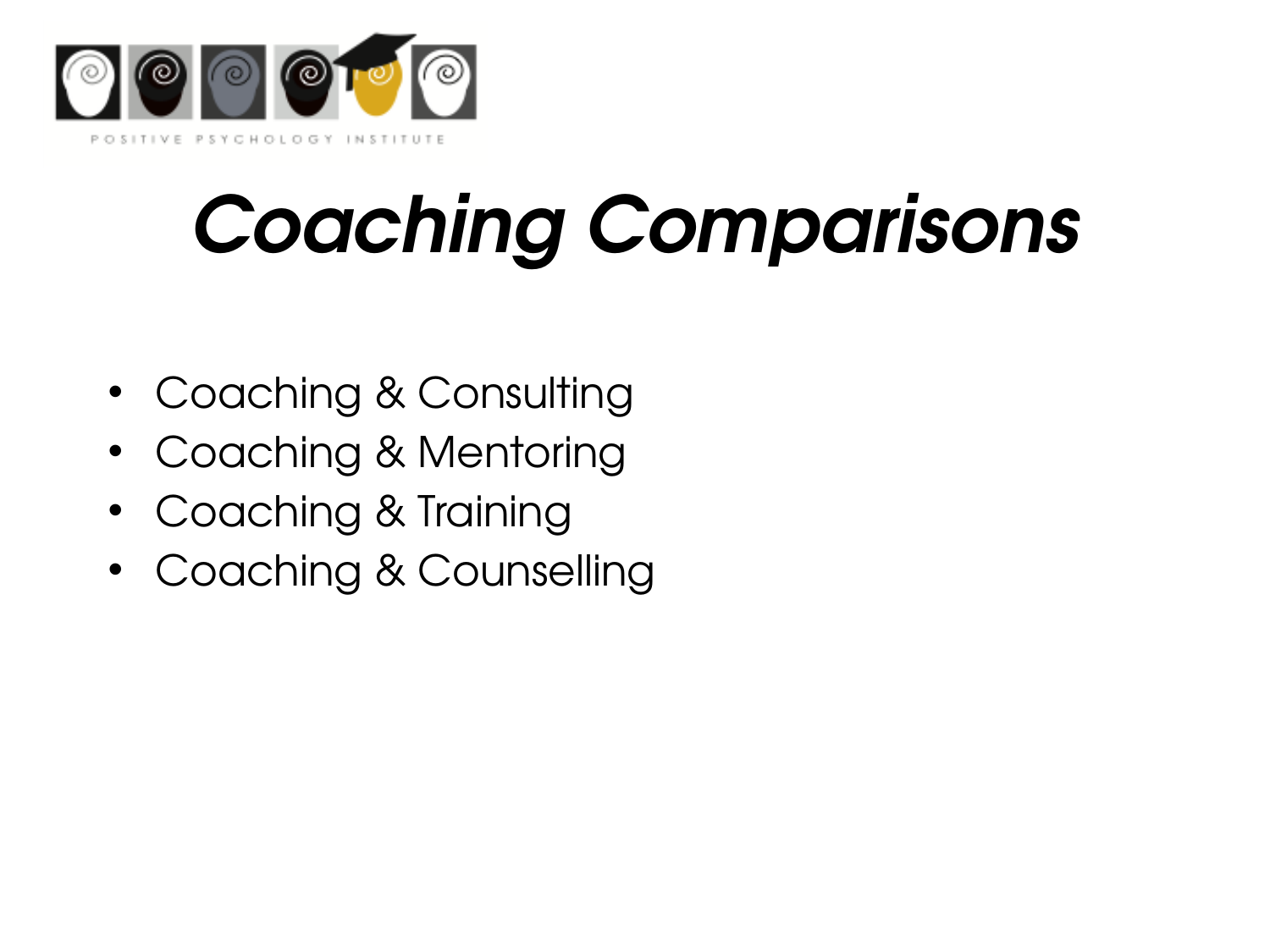

# Coaching Comparisons
Coaching & Consulting
Coaching & Mentoring
Coaching & Training
Coaching & Counselling